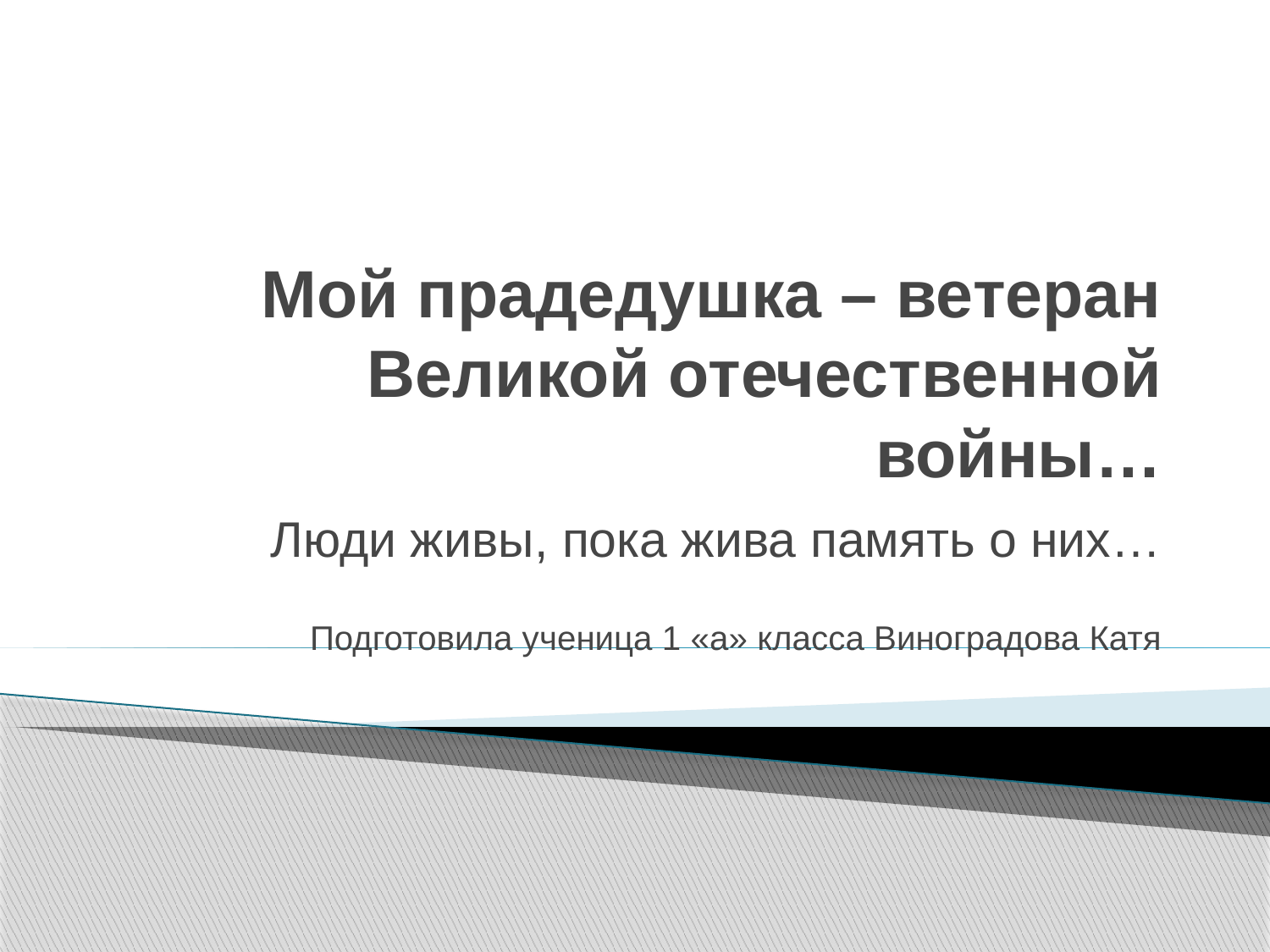

# Мой прадедушка – ветеран Великой отечественной войны…
Люди живы, пока жива память о них…

Подготовила ученица 1 «а» класса Виноградова Катя